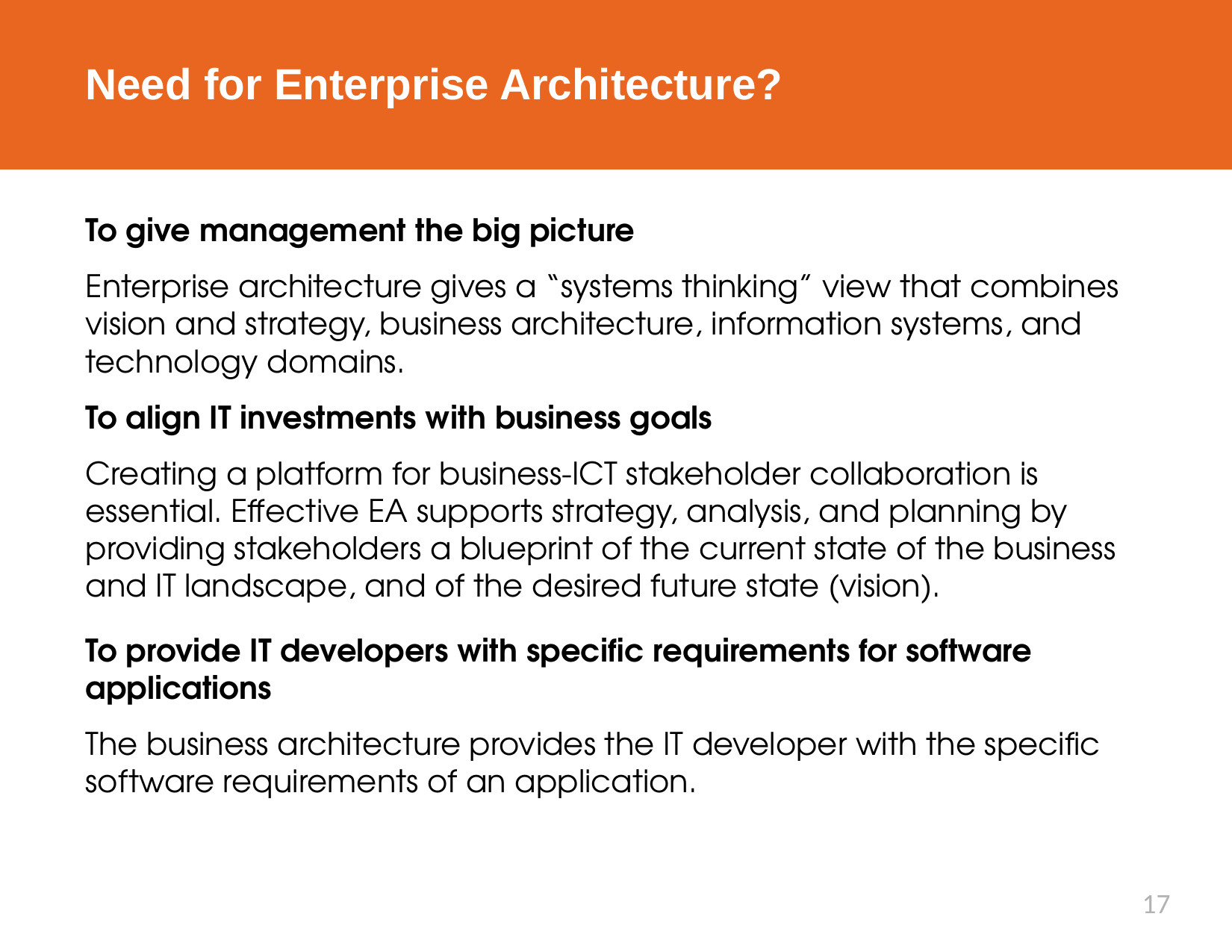

# Need for Enterprise Architecture?

To give management the big picture
Enterprise architecture gives a “systems thinking” view that combines vision and strategy, business architecture, information systems, and technology domains.
To align IT investments with business goals
Creating a platform for business-ICT stakeholder collaboration is essential. Effective EA supports strategy, analysis, and planning by providing stakeholders a blueprint of the current state of the business and IT landscape, and of the desired future state (vision).
To provide IT developers with specific requirements for software applications
The business architecture provides the IT developer with the specific software requirements of an application.
17